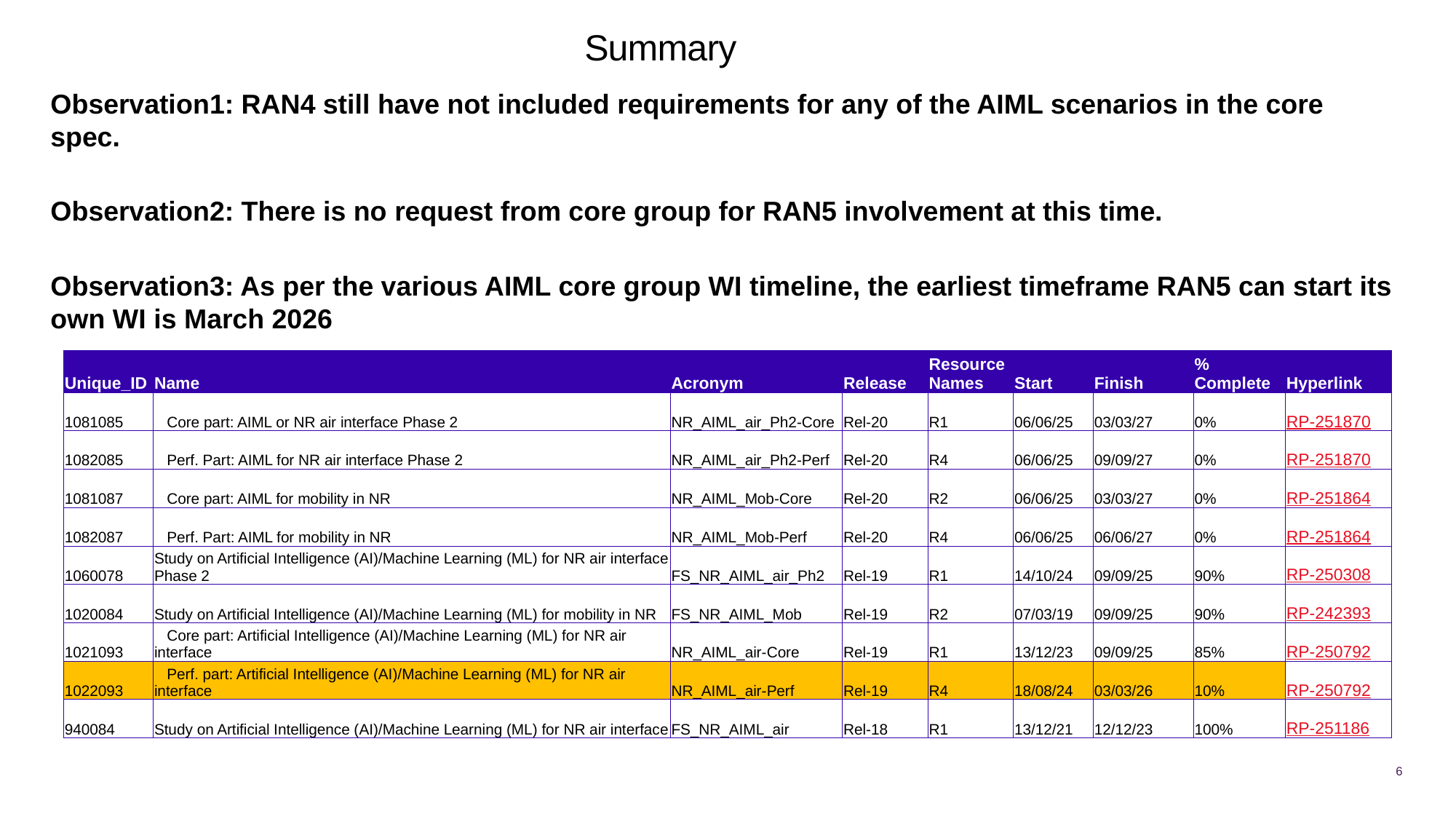

Summary
Observation1: RAN4 still have not included requirements for any of the AIML scenarios in the core spec.

Observation2: There is no request from core group for RAN5 involvement at this time.

Observation3: As per the various AIML core group WI timeline, the earliest timeframe RAN5 can start its own WI is March 2026

| Unique\_ID | Name | Acronym | Release | Resource Names | Start | Finish | % Complete | Hyperlink |
| --- | --- | --- | --- | --- | --- | --- | --- | --- |
| 1081085 | Core part: AIML or NR air interface Phase 2 | NR\_AIML\_air\_Ph2-Core | Rel-20 | R1 | 06/06/25 | 03/03/27 | 0% | RP-251870 |
| 1082085 | Perf. Part: AIML for NR air interface Phase 2 | NR\_AIML\_air\_Ph2-Perf | Rel-20 | R4 | 06/06/25 | 09/09/27 | 0% | RP-251870 |
| 1081087 | Core part: AIML for mobility in NR | NR\_AIML\_Mob-Core | Rel-20 | R2 | 06/06/25 | 03/03/27 | 0% | RP-251864 |
| 1082087 | Perf. Part: AIML for mobility in NR | NR\_AIML\_Mob-Perf | Rel-20 | R4 | 06/06/25 | 06/06/27 | 0% | RP-251864 |
| 1060078 | Study on Artificial Intelligence (AI)/Machine Learning (ML) for NR air interface Phase 2 | FS\_NR\_AIML\_air\_Ph2 | Rel-19 | R1 | 14/10/24 | 09/09/25 | 90% | RP-250308 |
| 1020084 | Study on Artificial Intelligence (AI)/Machine Learning (ML) for mobility in NR | FS\_NR\_AIML\_Mob | Rel-19 | R2 | 07/03/19 | 09/09/25 | 90% | RP-242393 |
| 1021093 | Core part: Artificial Intelligence (AI)/Machine Learning (ML) for NR air interface | NR\_AIML\_air-Core | Rel-19 | R1 | 13/12/23 | 09/09/25 | 85% | RP-250792 |
| 1022093 | Perf. part: Artificial Intelligence (AI)/Machine Learning (ML) for NR air interface | NR\_AIML\_air-Perf | Rel-19 | R4 | 18/08/24 | 03/03/26 | 10% | RP-250792 |
| 940084 | Study on Artificial Intelligence (AI)/Machine Learning (ML) for NR air interface | FS\_NR\_AIML\_air | Rel-18 | R1 | 13/12/21 | 12/12/23 | 100% | RP-251186 |